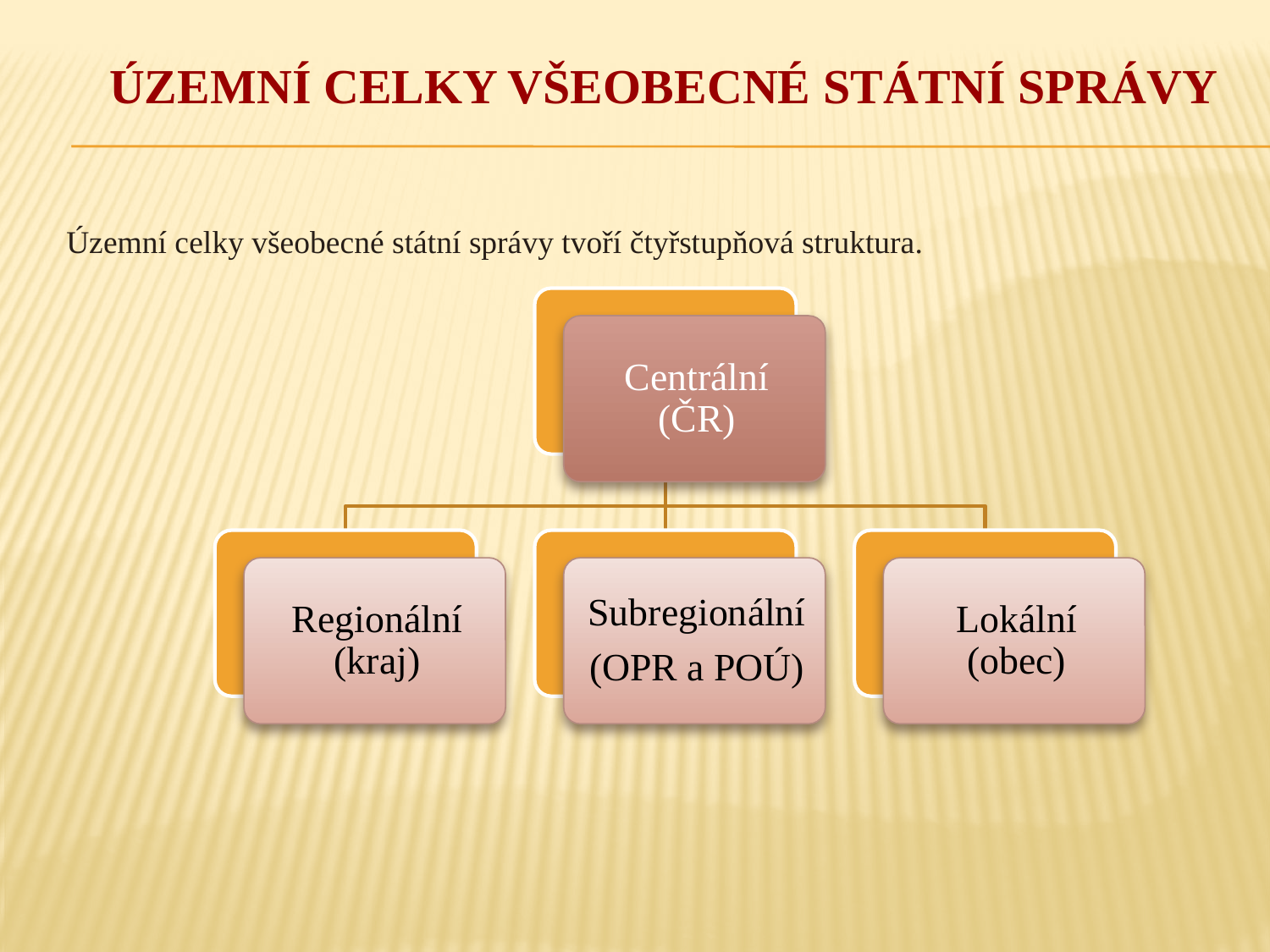

# Územní celky všeobecné státní správy
Územní celky všeobecné státní správy tvoří čtyřstupňová struktura.

Centrální (ČR)
Regionální (kraj)
Subregionální
(OPR a POÚ)
Lokální (obec)